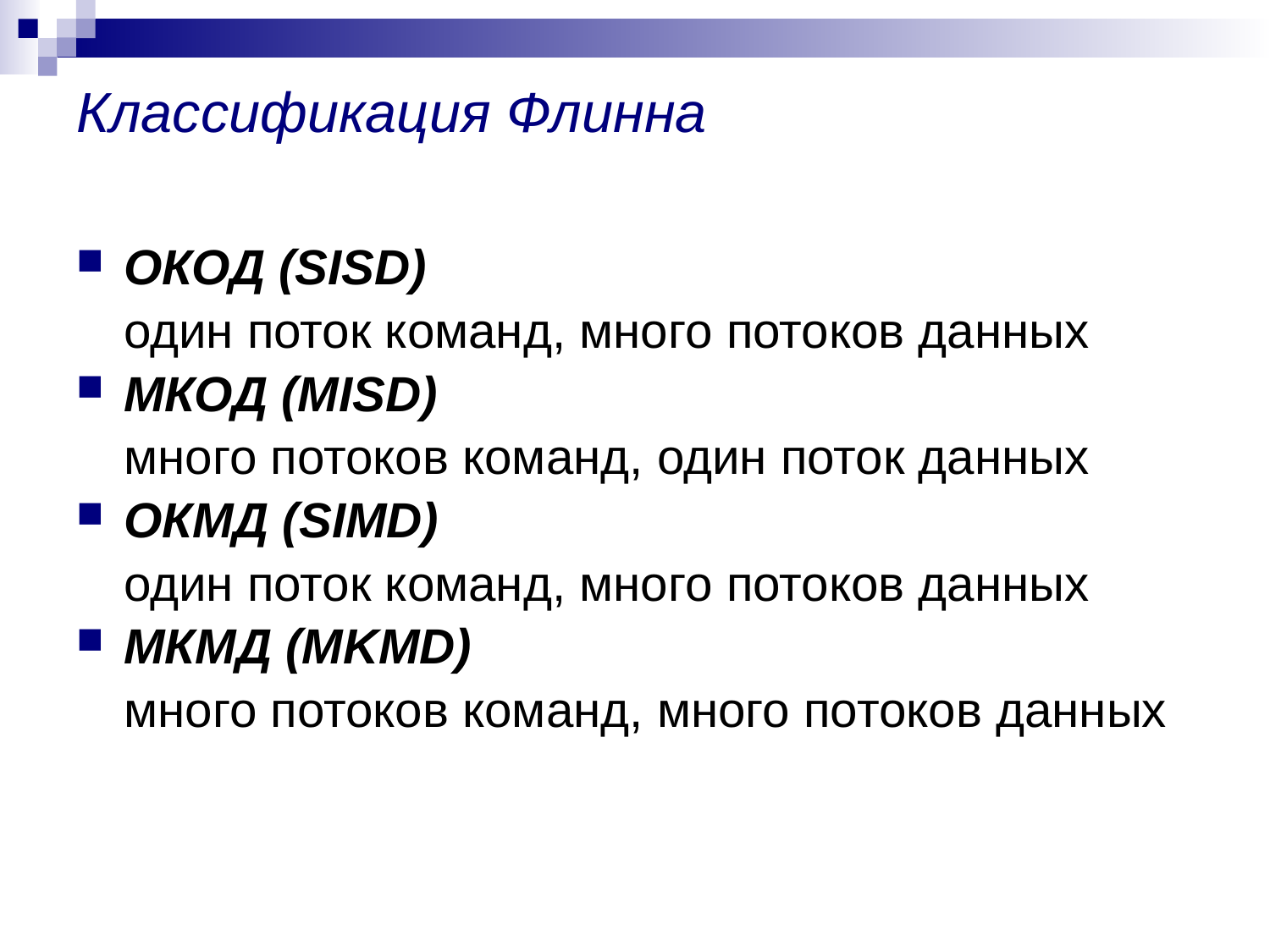

# Классификация Флинна
ОКОД (SISD)
	один поток команд, много потоков данных
МКОД (MISD)
	много потоков команд, один поток данных
ОКМД (SIMD)
	один поток команд, много потоков данных
МКМД (MKMD)
	много потоков команд, много потоков данных